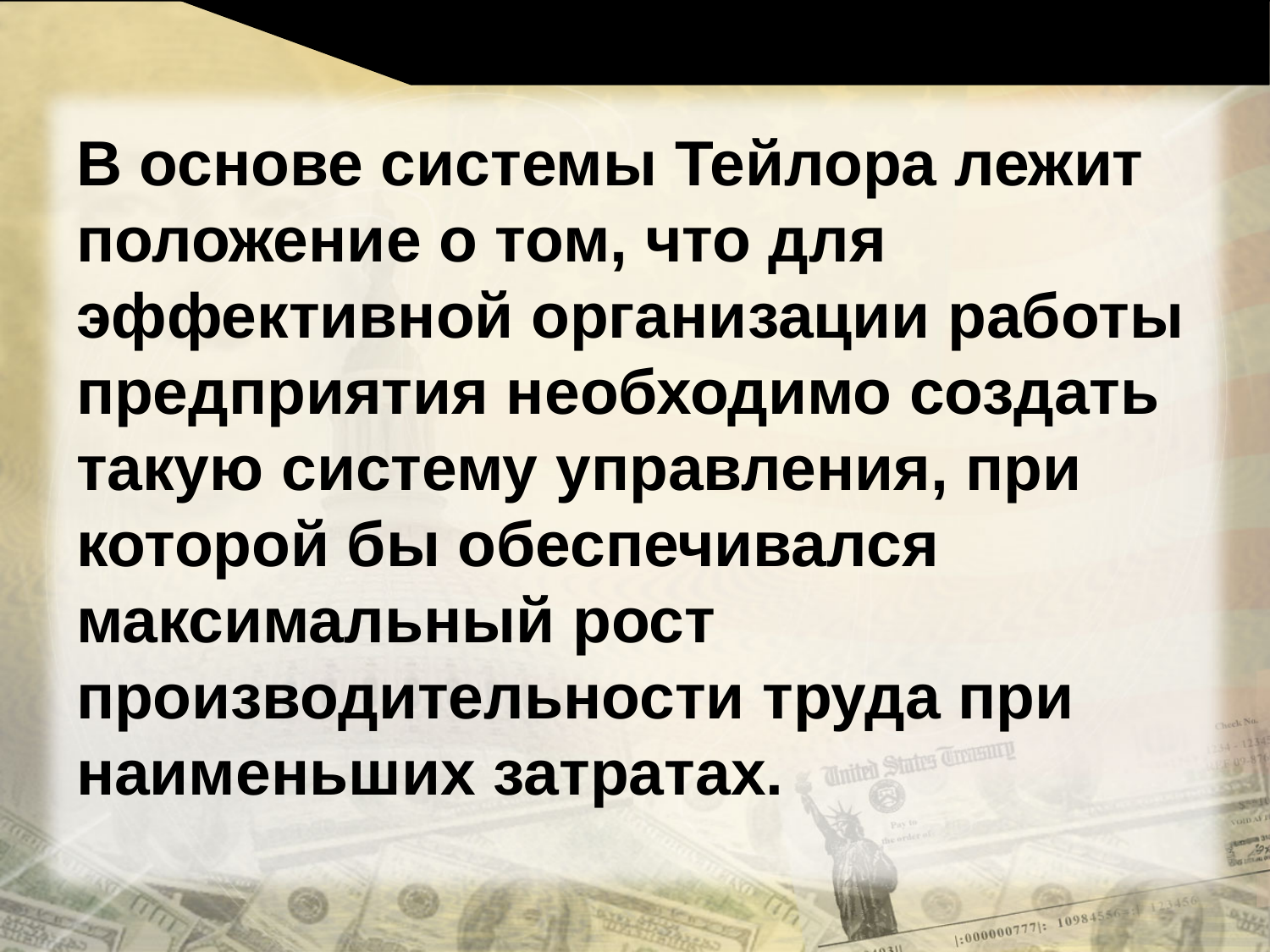

В основе системы Тейлора лежит положение о том, что для эффективной организации работы предприятия необходимо создать такую систему управления, при которой бы обеспечивался максимальный рост производительности труда при наименьших затратах.